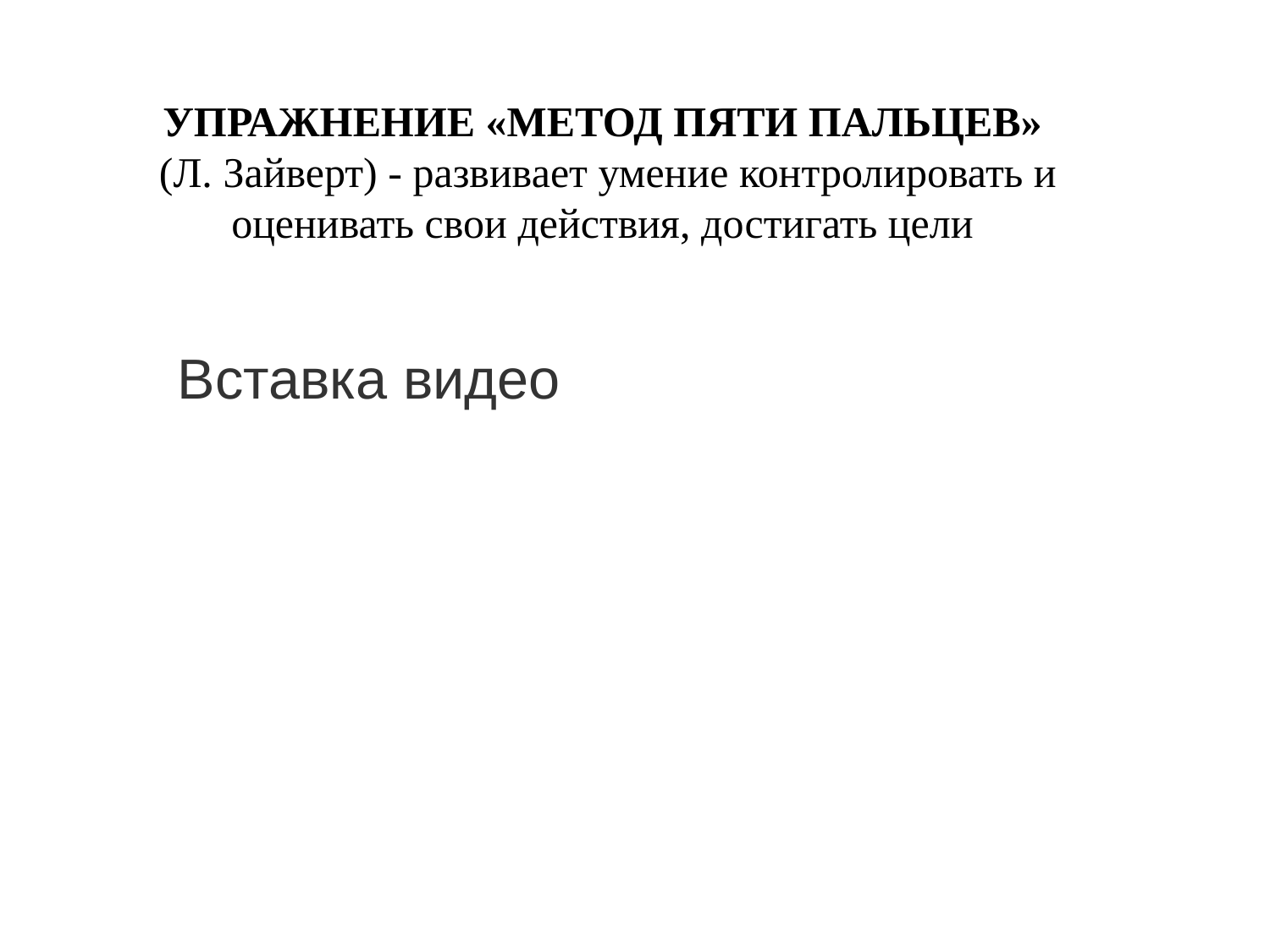

УПРАЖНЕНИЕ «МЕТОД ПЯТИ ПАЛЬЦЕВ»
 (Л. Зайверт) - развивает умение контролировать и оценивать свои действия, достигать цели

Вставка видео